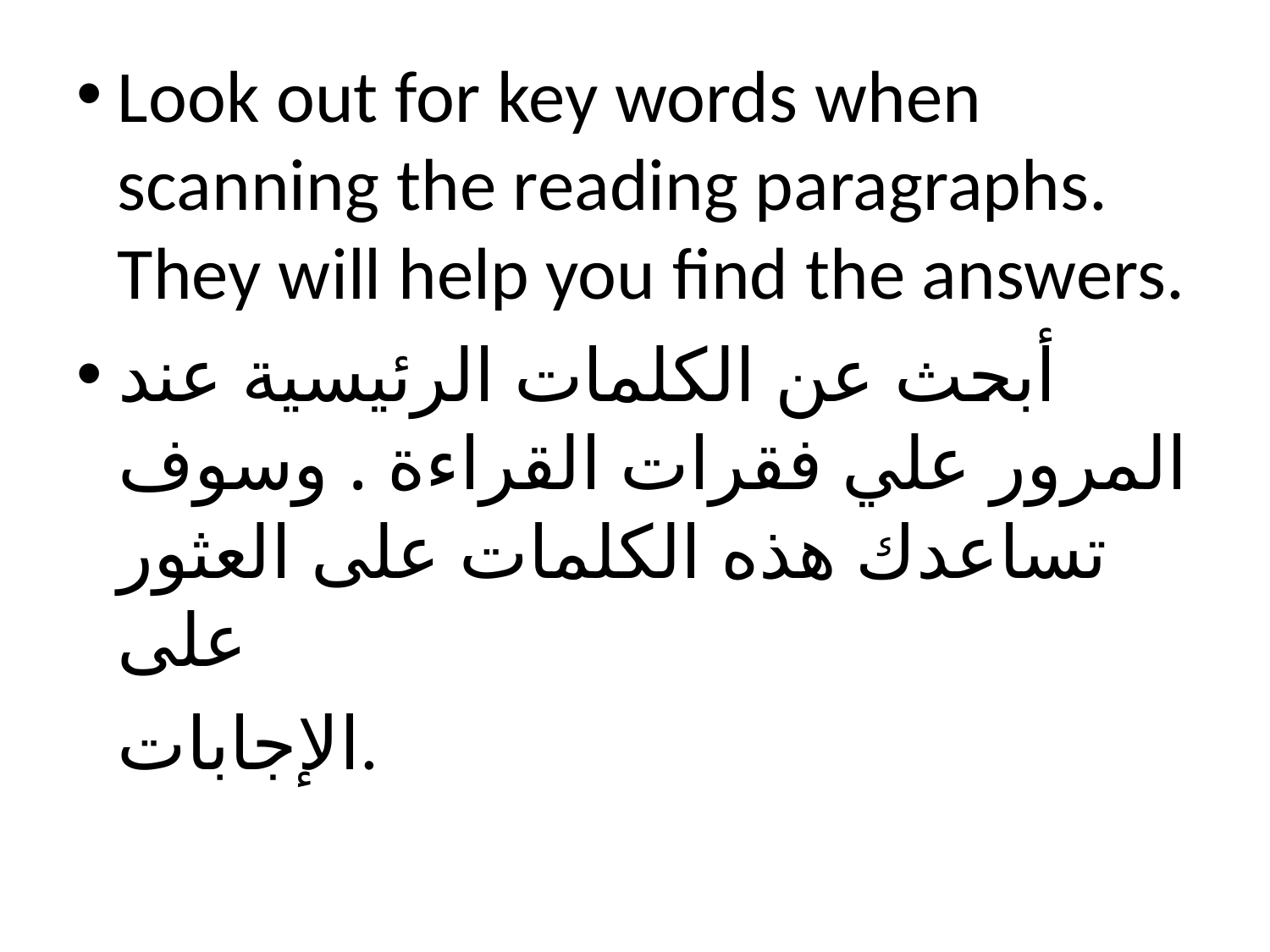

Look out for key words when scanning the reading paragraphs. They will help you find the answers.
أبحث عن الكلمات الرئيسية عند المرور علي فقرات القراءة . وسوف تساعدك هذه الكلمات على العثور على
							الإجابات.